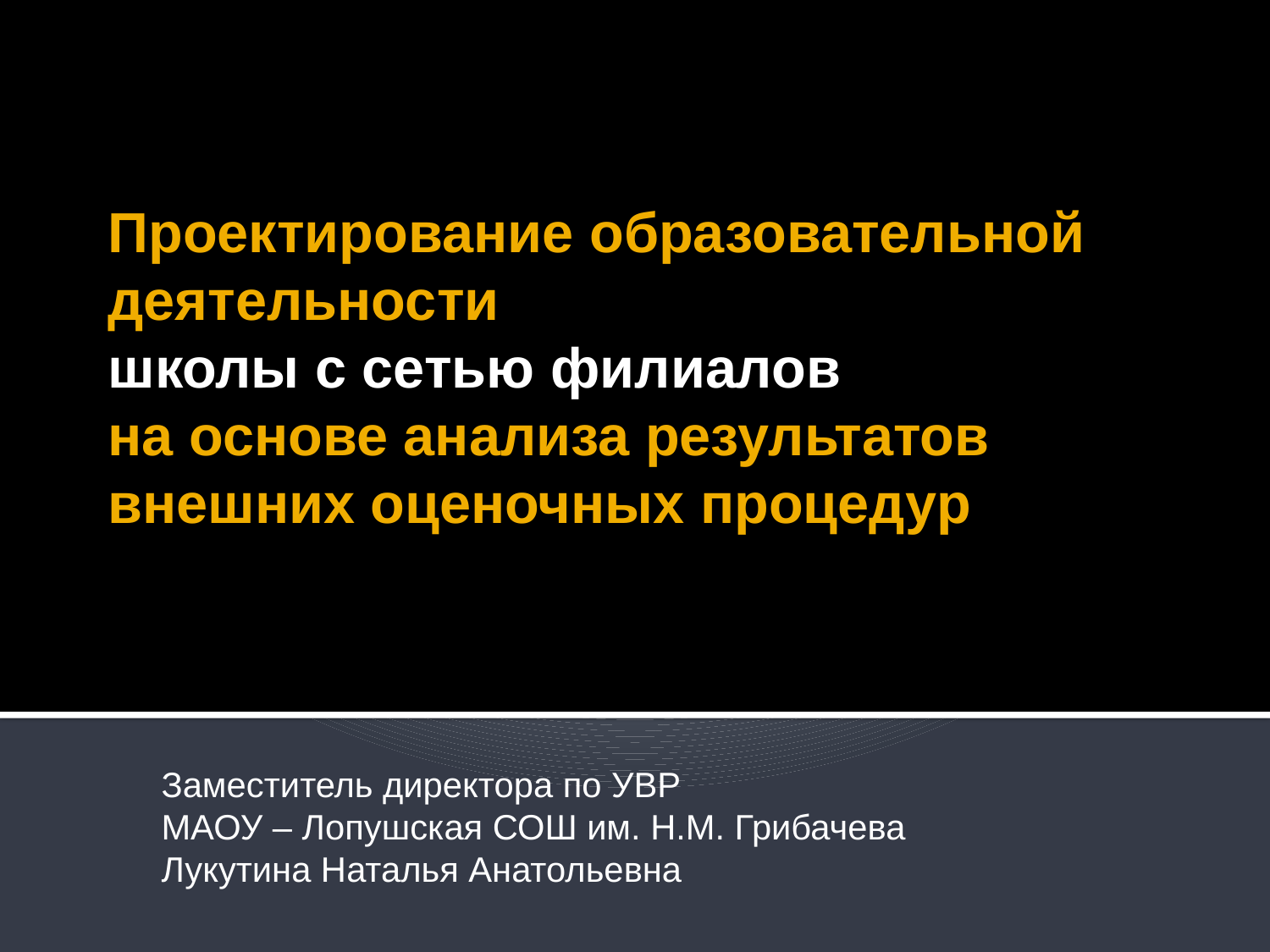

# Проектирование образовательной деятельности школы с сетью филиалов на основе анализа результатов внешних оценочных процедур
Заместитель директора по УВР
МАОУ – Лопушская СОШ им. Н.М. Грибачева
Лукутина Наталья Анатольевна